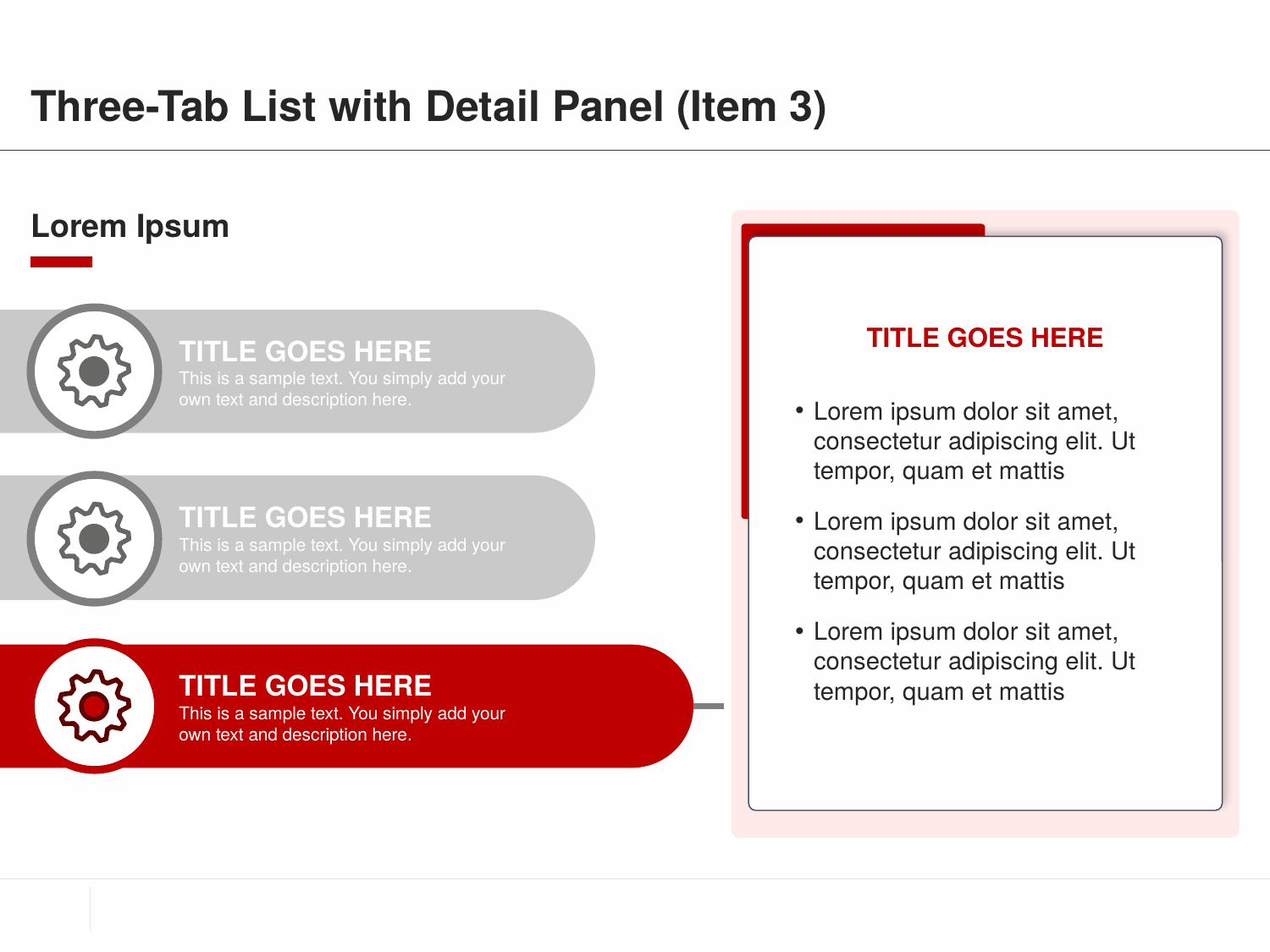

# Three-Tab List with Detail Panel (Item 3)
Lorem Ipsum

TITLE GOES HERE
This is a sample text. You simply add your own text and description here.
TITLE GOES HERE
Lorem ipsum dolor sit amet, consectetur adipiscing elit. Ut tempor, quam et mattis
Lorem ipsum dolor sit amet, consectetur adipiscing elit. Ut tempor, quam et mattis
Lorem ipsum dolor sit amet, consectetur adipiscing elit. Ut tempor, quam et mattis

TITLE GOES HERE
This is a sample text. You simply add your own text and description here.

TITLE GOES HERE
This is a sample text. You simply add your own text and description here.